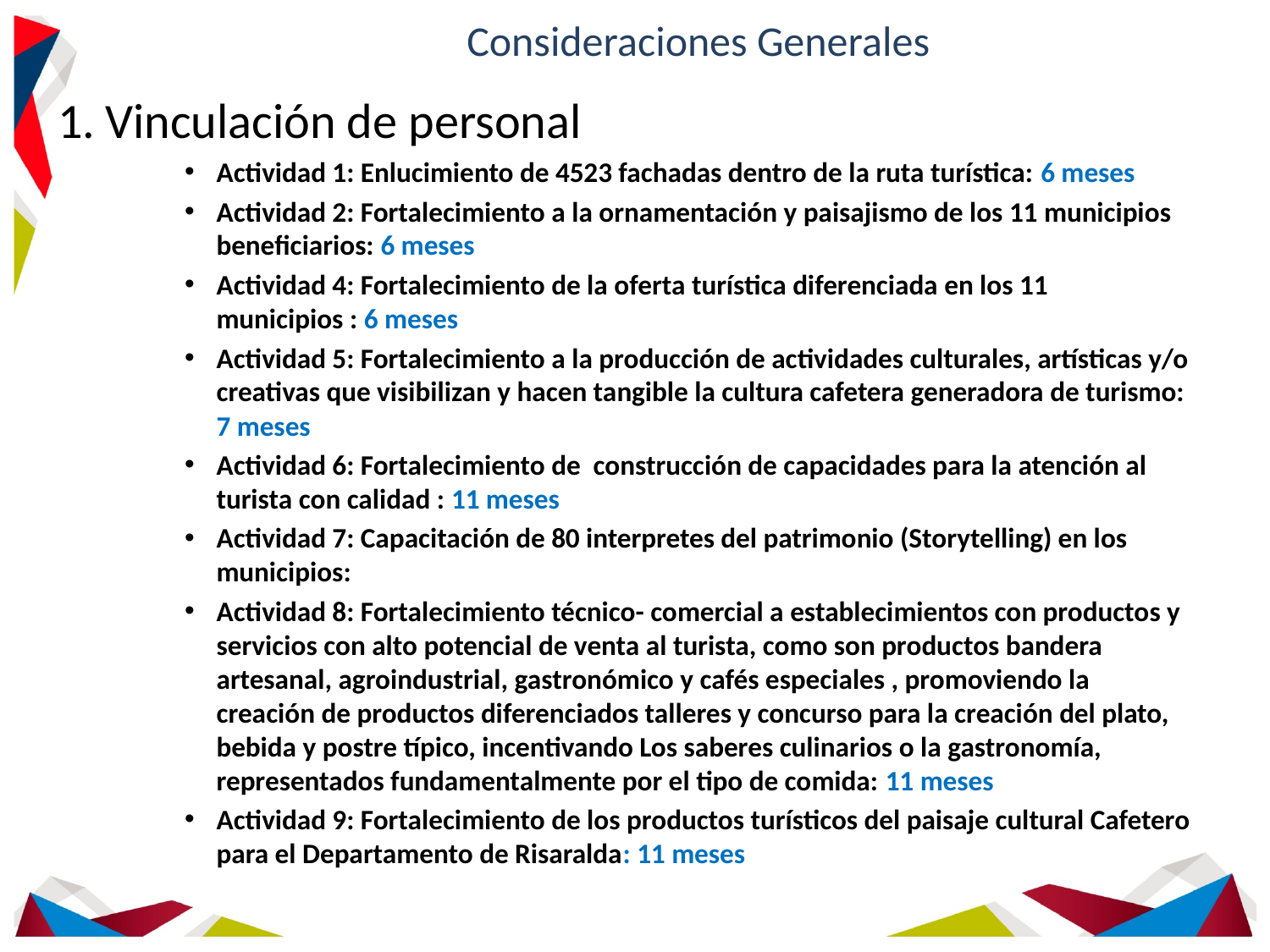

# Consideraciones Generales
Vinculación de personal
Actividad 1: Enlucimiento de 4523 fachadas dentro de la ruta turística: 6 meses
Actividad 2: Fortalecimiento a la ornamentación y paisajismo de los 11 municipios beneficiarios: 6 meses
Actividad 4: Fortalecimiento de la oferta turística diferenciada en los 11 municipios : 6 meses
Actividad 5: Fortalecimiento a la producción de actividades culturales, artísticas y/o creativas que visibilizan y hacen tangible la cultura cafetera generadora de turismo: 7 meses
Actividad 6: Fortalecimiento de  construcción de capacidades para la atención al turista con calidad : 11 meses
Actividad 7: Capacitación de 80 interpretes del patrimonio (Storytelling) en los municipios:
Actividad 8: Fortalecimiento técnico- comercial a establecimientos con productos y servicios con alto potencial de venta al turista, como son productos bandera artesanal, agroindustrial, gastronómico y cafés especiales , promoviendo la creación de productos diferenciados talleres y concurso para la creación del plato, bebida y postre típico, incentivando Los saberes culinarios o la gastronomía, representados fundamentalmente por el tipo de comida: 11 meses
Actividad 9: Fortalecimiento de los productos turísticos del paisaje cultural Cafetero para el Departamento de Risaralda: 11 meses